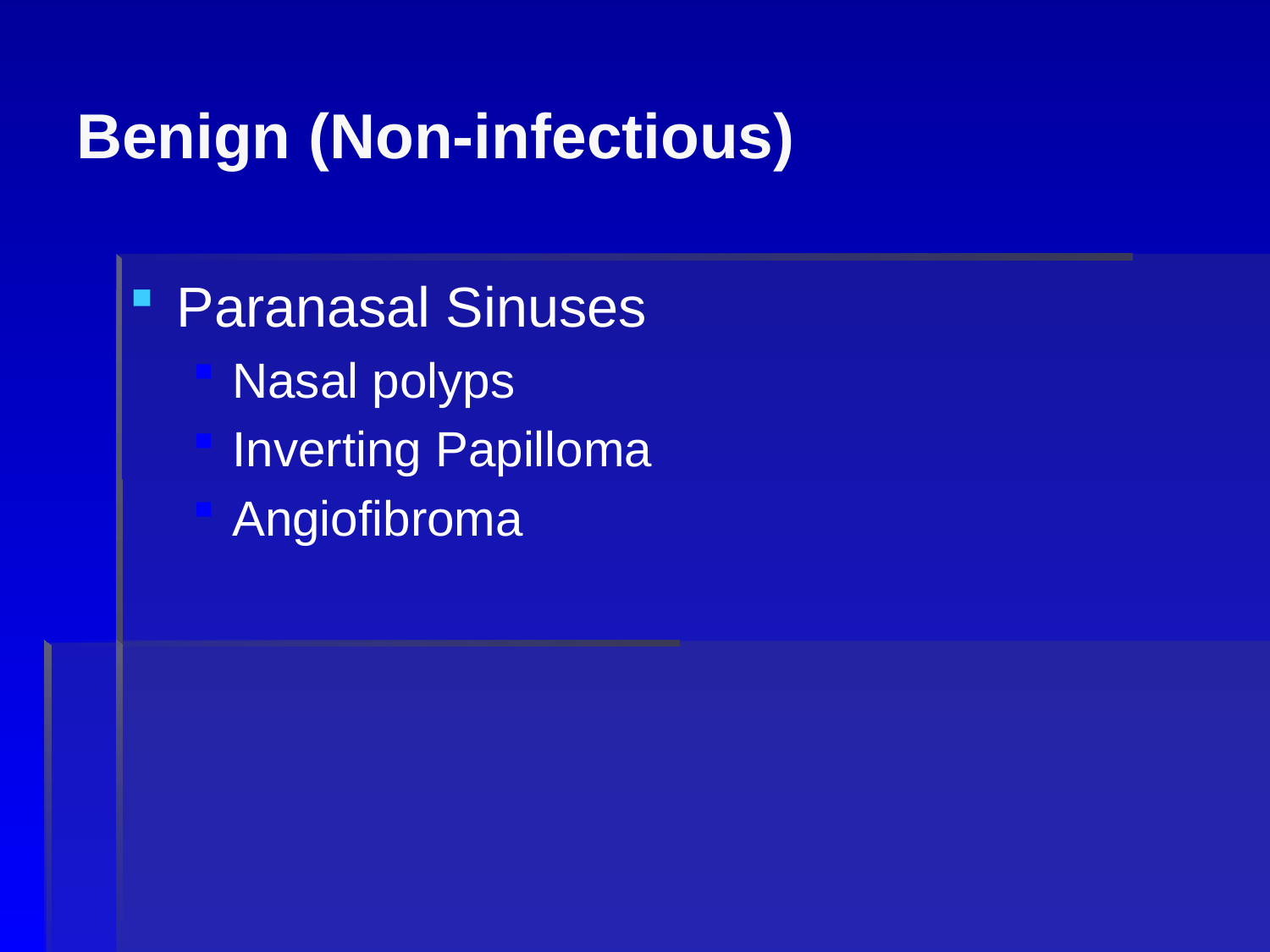

# Benign (Non-infectious)
Paranasal Sinuses
Nasal polyps
Inverting Papilloma
Angiofibroma